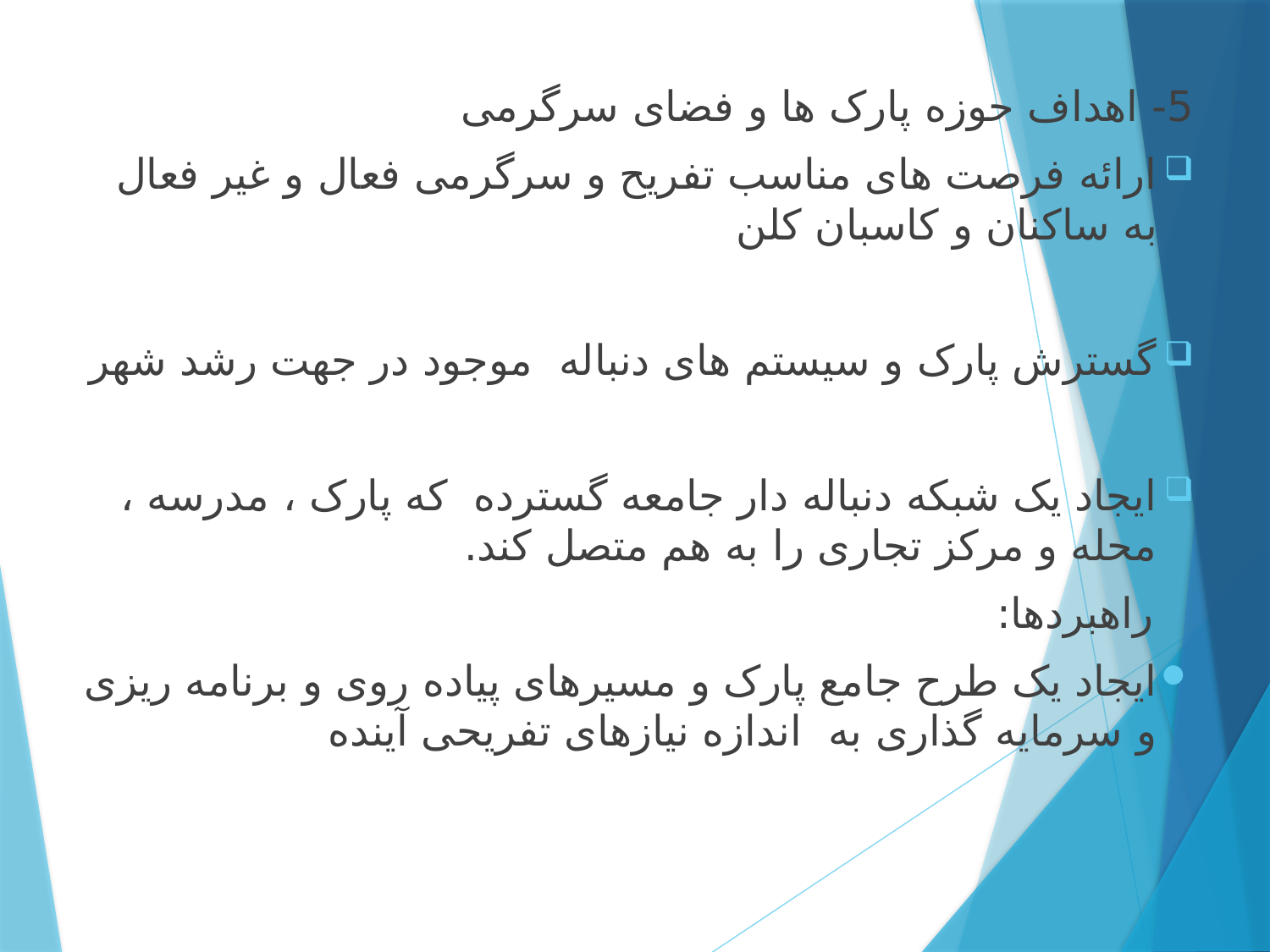

5- اهداف حوزه پارک ها و فضای سرگرمی
ارائه فرصت های مناسب تفریح و سرگرمی فعال و غیر فعال به ساکنان و کاسبان کلن

گسترش پارک و سیستم های دنباله  موجود در جهت رشد شهر

ایجاد یک شبکه دنباله دار جامعه گسترده  که پارک ، مدرسه ، محله و مرکز تجاری را به هم متصل کند.
   راهبردها:
ایجاد یک طرح جامع پارک و مسیرهای پیاده روی و برنامه ریزی و سرمایه گذاری به  اندازه نیازهای تفریحی آینده